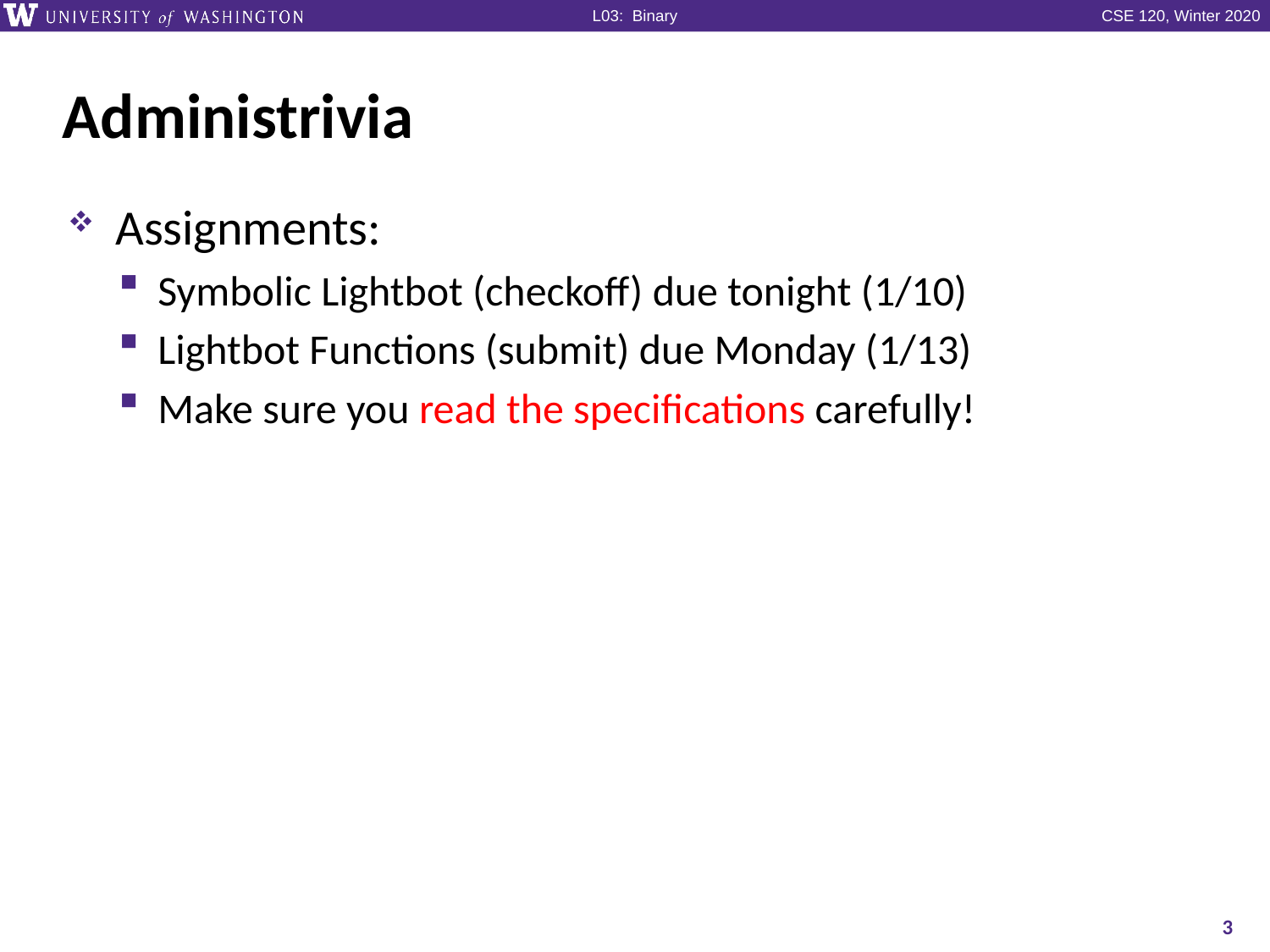

# Administrivia
Assignments:
Symbolic Lightbot (checkoff) due tonight (1/10)
Lightbot Functions (submit) due Monday (1/13)
Make sure you read the specifications carefully!

3